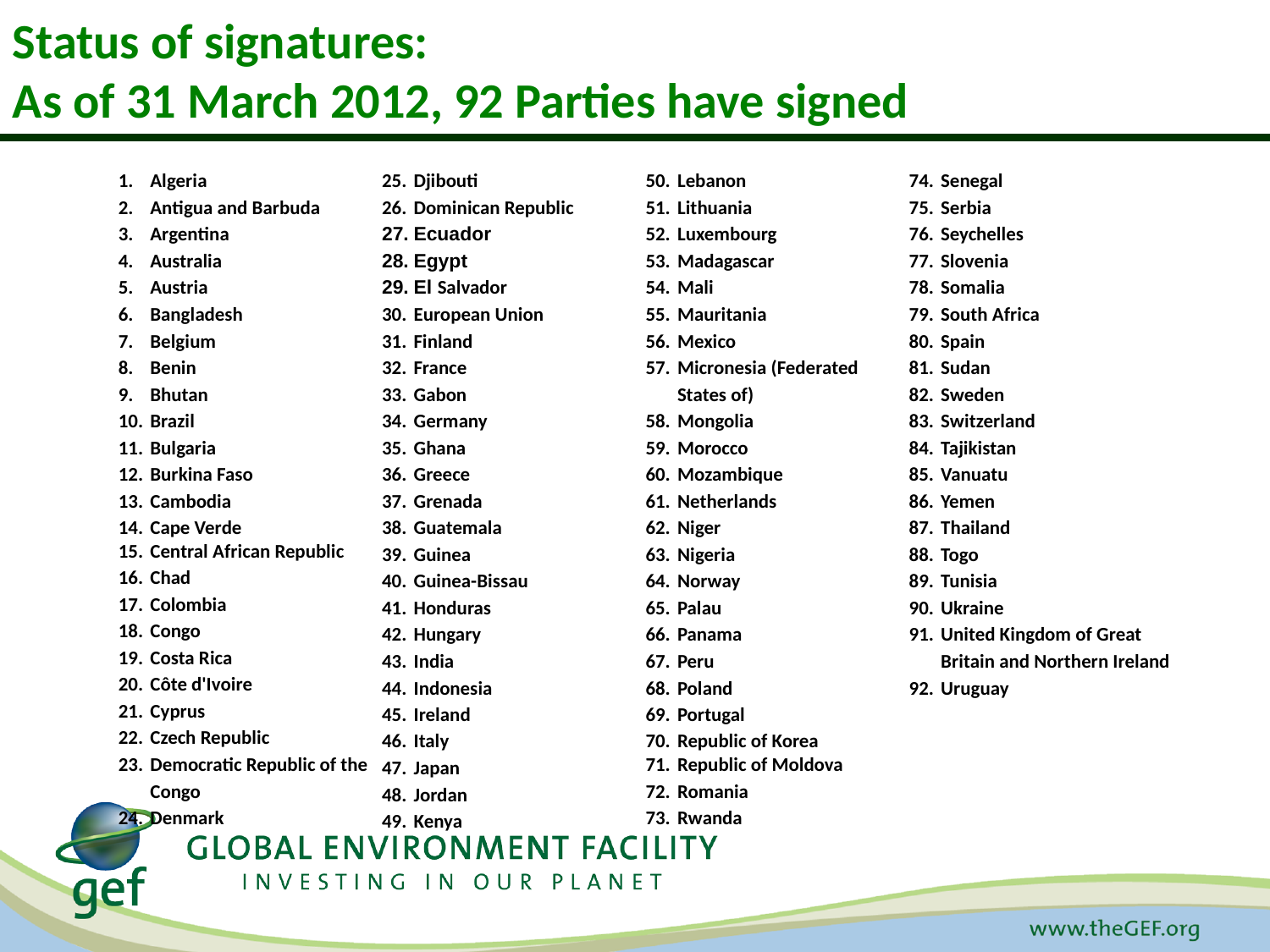

Status of signatures:
As of 31 March 2012, 92 Parties have signed
Algeria
Antigua and Barbuda
Argentina
Australia
Austria
Bangladesh
Belgium
Benin
Bhutan
Brazil
Bulgaria
Burkina Faso
Cambodia
Cape Verde
Central African Republic
Chad
Colombia
Congo
Costa Rica
Côte d'Ivoire
Cyprus
Czech Republic
Democratic Republic of the Congo
Denmark
Djibouti
Dominican Republic
Ecuador
Egypt
El Salvador
European Union
Finland
France
Gabon
Germany
Ghana
Greece
Grenada
Guatemala
Guinea
Guinea-Bissau
Honduras
Hungary
India
Indonesia
Ireland
Italy
Japan
Jordan
Kenya
Lebanon
Lithuania
Luxembourg
Madagascar
Mali
Mauritania
Mexico
Micronesia (Federated States of)
Mongolia
Morocco
Mozambique
Netherlands
Niger
Nigeria
Norway
Palau
Panama
Peru
Poland
Portugal
Republic of Korea
Republic of Moldova
Romania
Rwanda
Senegal
Serbia
Seychelles
Slovenia
Somalia
South Africa
Spain
Sudan
Sweden
Switzerland
Tajikistan
Vanuatu
Yemen
Thailand
Togo
Tunisia
Ukraine
United Kingdom of Great Britain and Northern Ireland
Uruguay